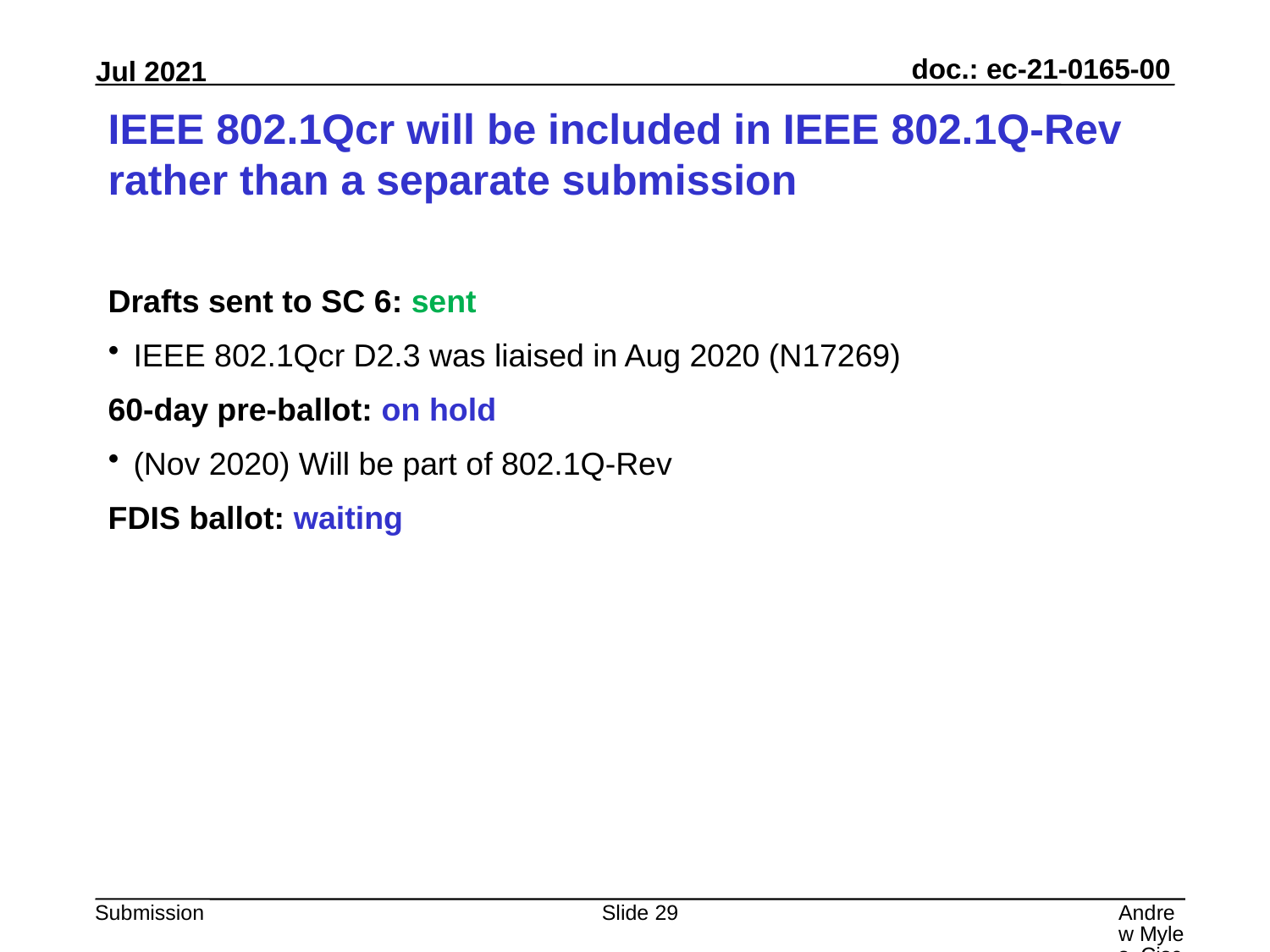

# IEEE 802.1Qcr will be included in IEEE 802.1Q-Rev rather than a separate submission
Drafts sent to SC 6: sent
IEEE 802.1Qcr D2.3 was liaised in Aug 2020 (N17269)
60-day pre-ballot: on hold
(Nov 2020) Will be part of 802.1Q-Rev
FDIS ballot: waiting

Slide 29
Andrew Myles, Cisco